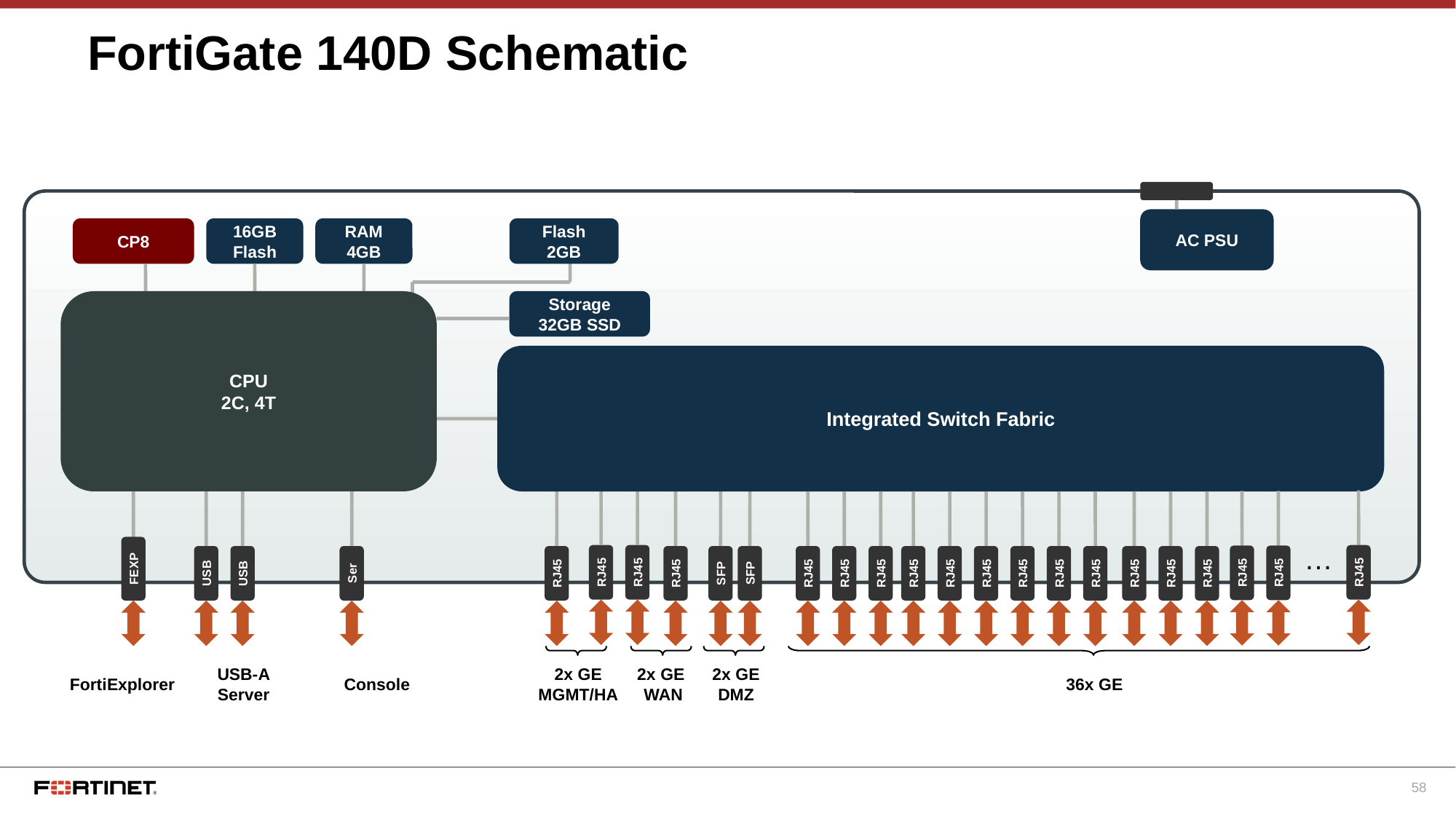

# FortiGate 140D Schematic

AC PSU
CP8
16GB Flash
RAM
4GB
Flash
2GB

CPU
2C, 4T
Storage
32GB SSD

Integrated Switch Fabric

…
FEXP
RJ45
RJ45
RJ45
RJ45
RJ45
RJ45
RJ45
SFP
USB
Ser
RJ45
RJ45
RJ45
RJ45
RJ45
RJ45
RJ45
RJ45
RJ45
USB
RJ45
RJ45
RJ45
SFP

USB-A
Server
2x GE
MGMT/HA
2x GE
WAN
2x GE
DMZ
FortiExplorer
Console
36x GE